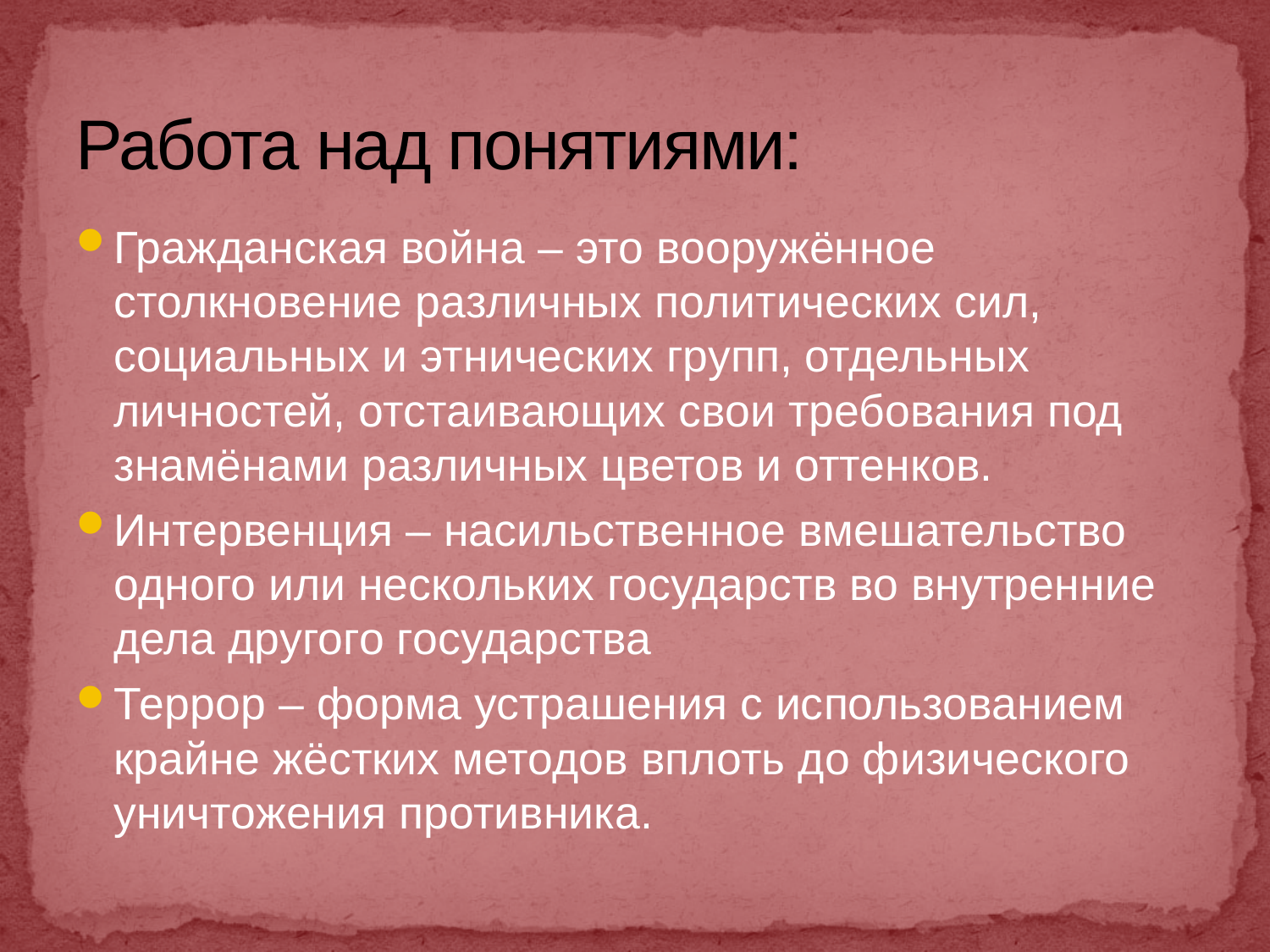

# Работа над понятиями:
Гражданская война – это вооружённое столкновение различных политических сил, социальных и этнических групп, отдельных личностей, отстаивающих свои требования под знамёнами различных цветов и оттенков.
Интервенция – насильственное вмешательство одного или нескольких государств во внутренние дела другого государства
Террор – форма устрашения с использованием крайне жёстких методов вплоть до физического уничтожения противника.